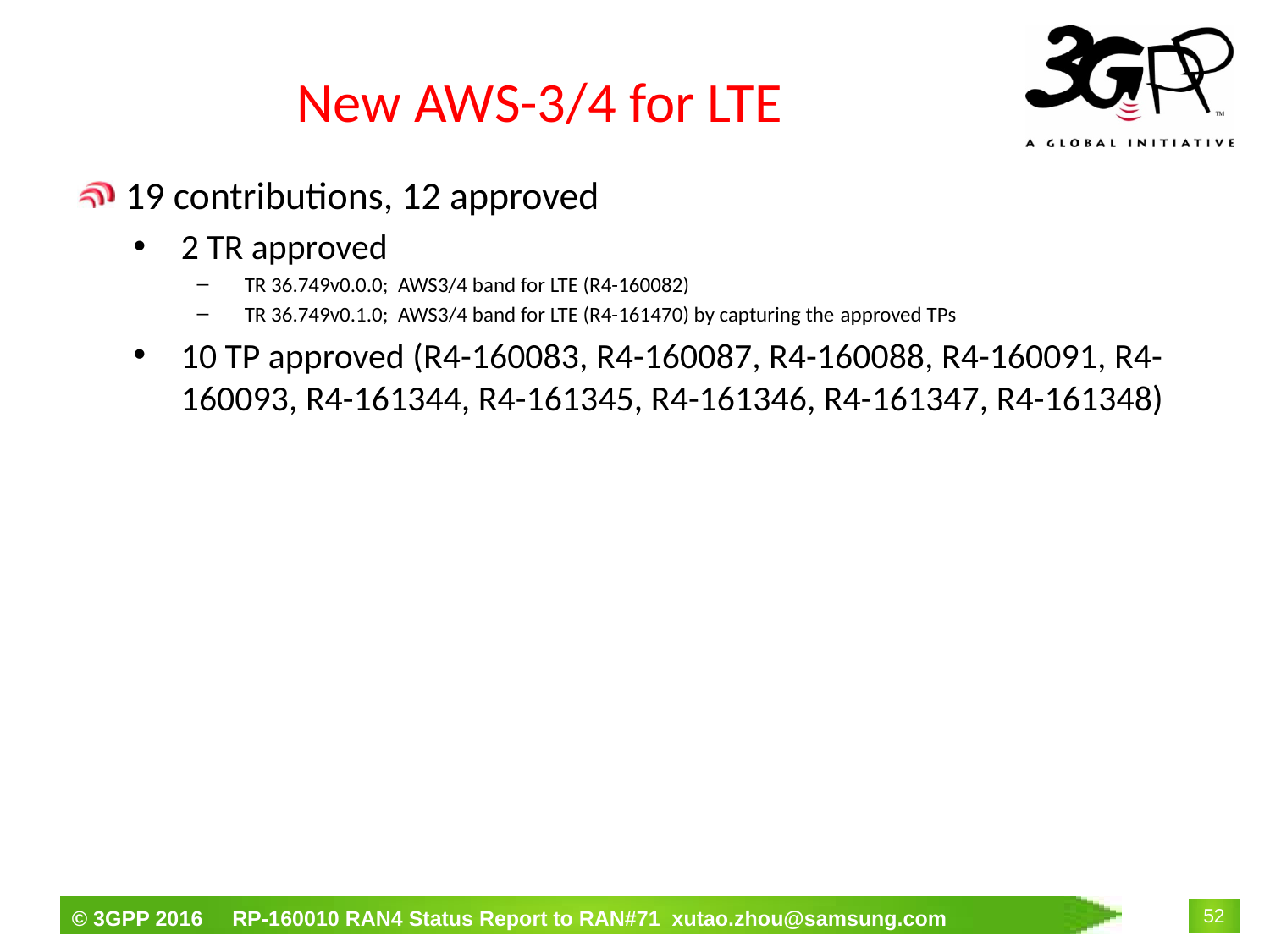

# New AWS-3/4 for LTE
19 contributions, 12 approved
2 TR approved
TR 36.749v0.0.0;  AWS3/4 band for LTE (R4-160082)
TR 36.749v0.1.0;  AWS3/4 band for LTE (R4-161470) by capturing the approved TPs
10 TP approved (R4-160083, R4-160087, R4-160088, R4-160091, R4-160093, R4-161344, R4-161345, R4-161346, R4-161347, R4-161348)